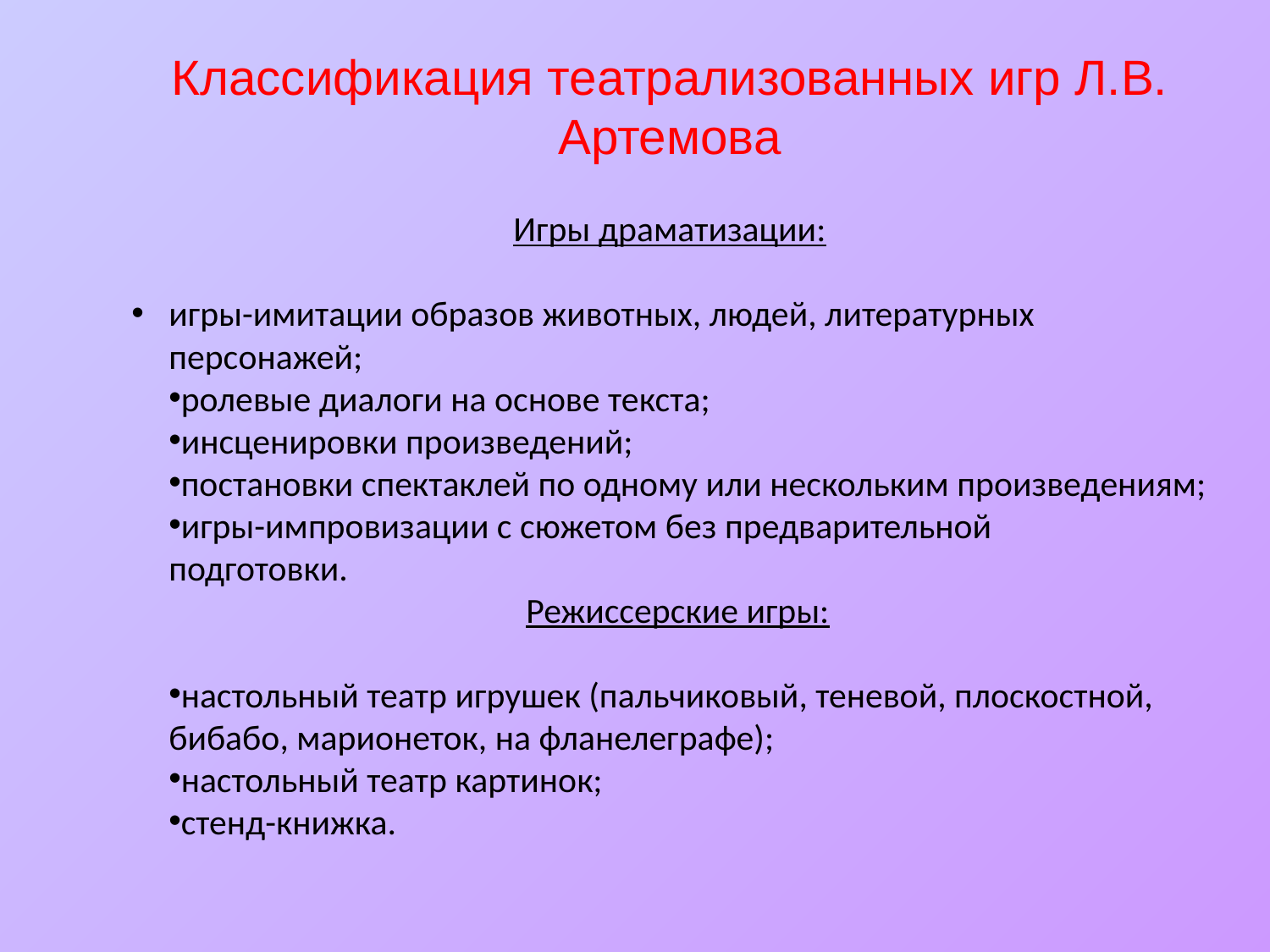

Классификация театрализованных игр Л.В. Артемова

Игры драматизации:
игры-имитации образов животных, людей, литературных персонажей;
ролевые диалоги на основе текста;
инсценировки произведений;
постановки спектаклей по одному или нескольким произведениям;
игры-импровизации с сюжетом без предварительной
подготовки.
  Режиссерские игры:

настольный театр игрушек (пальчиковый, теневой, плоскостной,
бибабо, марионеток, на фланелеграфе);
настольный театр картинок;
стенд-книжка.